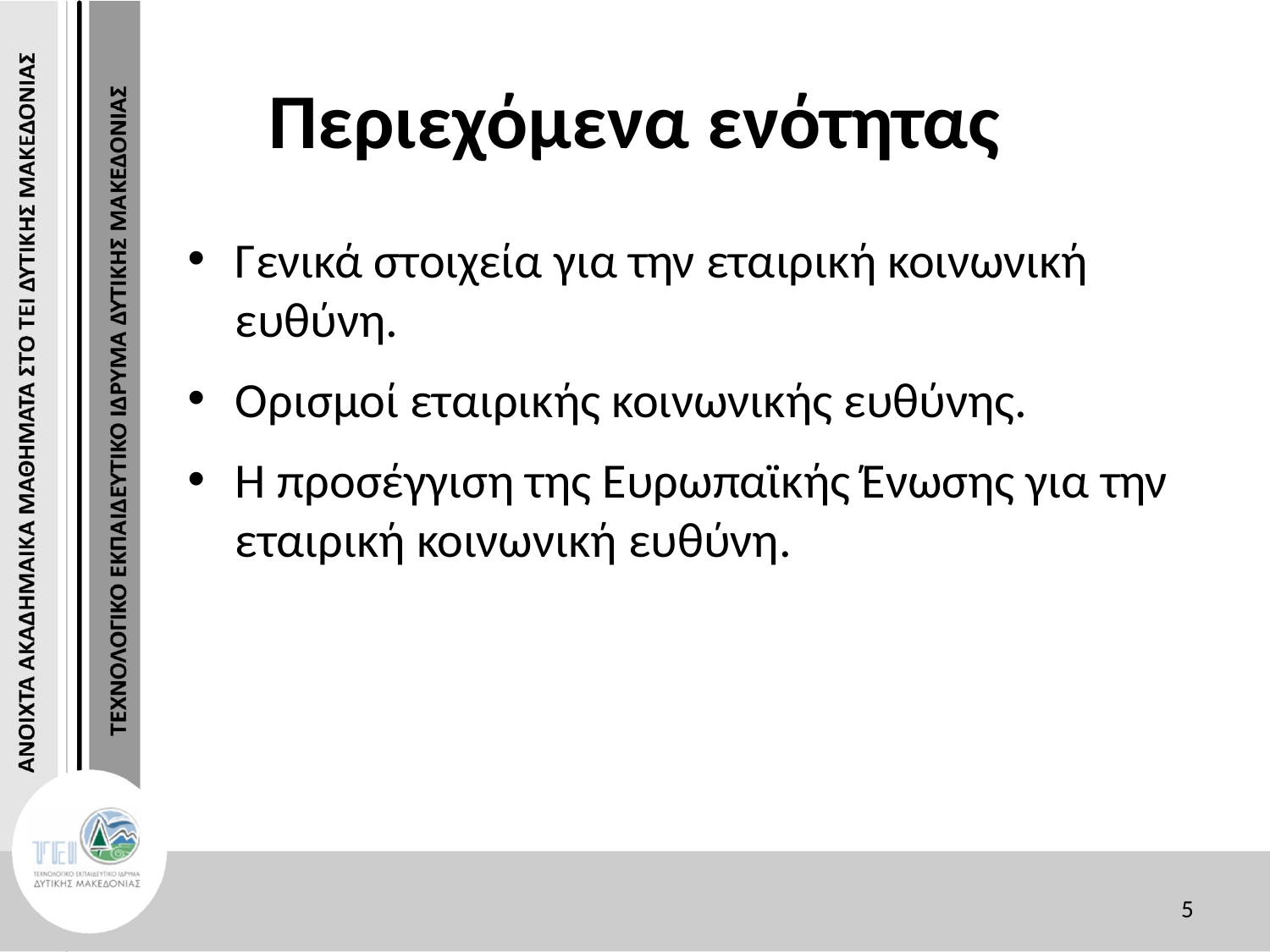

# Περιεχόμενα ενότητας
Γενικά στοιχεία για την εταιρική κοινωνική ευθύνη.
Ορισμοί εταιρικής κοινωνικής ευθύνης.
Η προσέγγιση της Ευρωπαϊκής Ένωσης για την εταιρική κοινωνική ευθύνη.

5